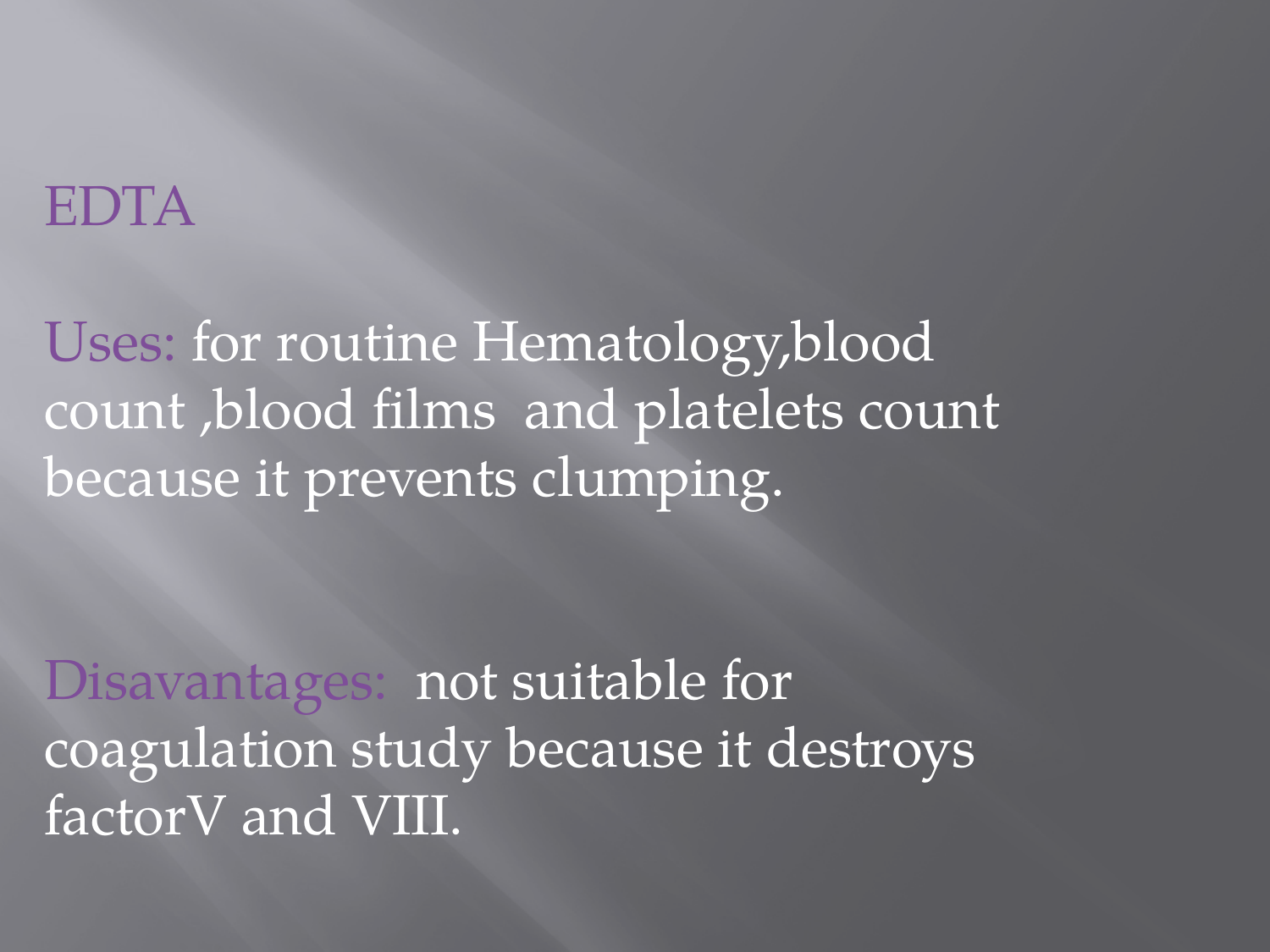

EDTA

Uses: for routine Hematology,blood count ,blood films  and platelets count because it prevents clumping.

Disavantages:  not suitable for coagulation study because it destroys factorV and VIII.